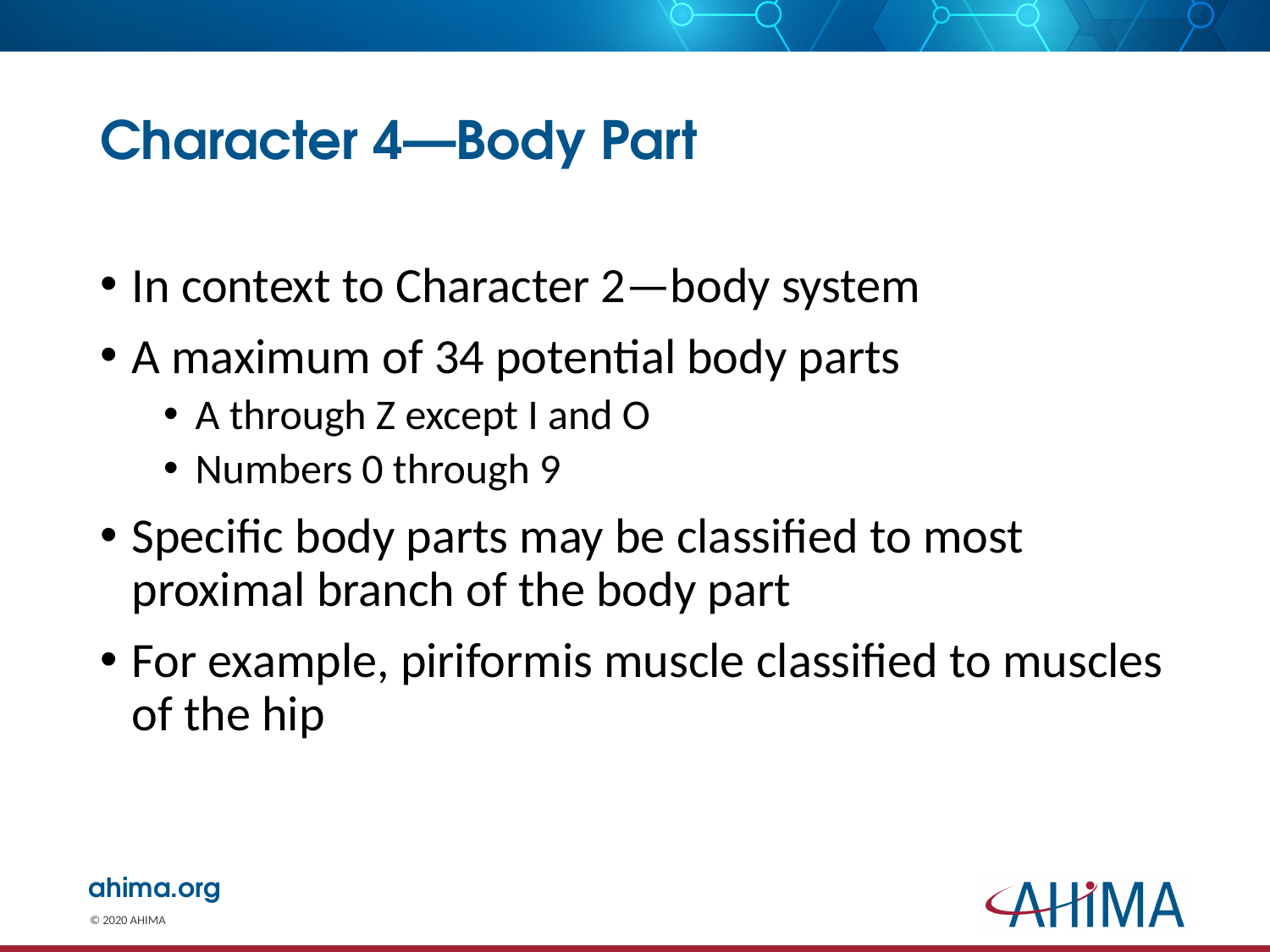

# Character 4—Body Part
In context to Character 2—body system
A maximum of 34 potential body parts
A through Z except I and O
Numbers 0 through 9
Specific body parts may be classified to most proximal branch of the body part
For example, piriformis muscle classified to muscles of the hip